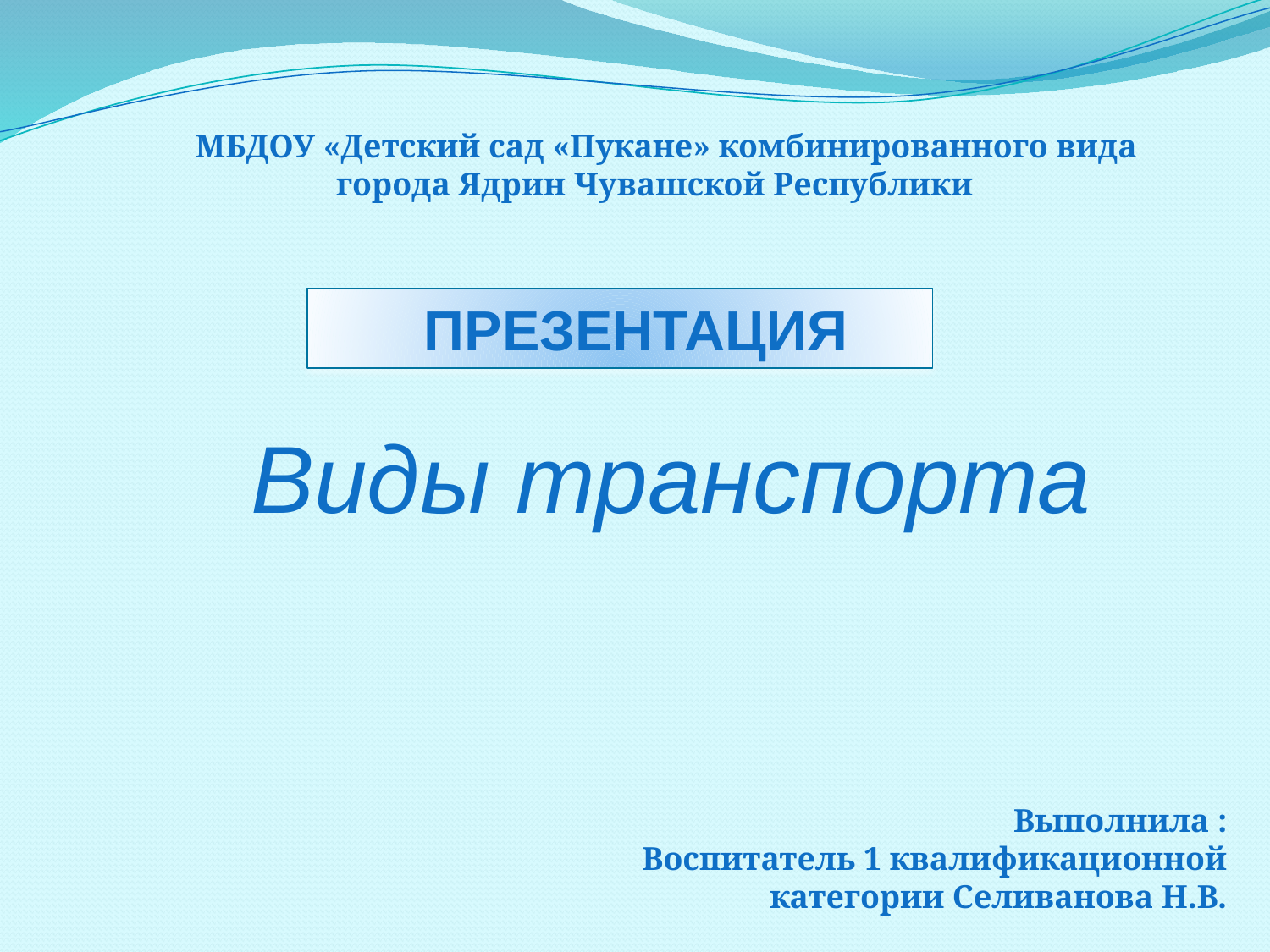

МБДОУ «Детский сад «Пукане» комбинированного вида  города Ядрин Чувашской Республики

Виды транспорта
ПРЕЗЕНТАЦИЯ
Выполнила :
Воспитатель 1 квалификационной категории Селиванова Н.В.